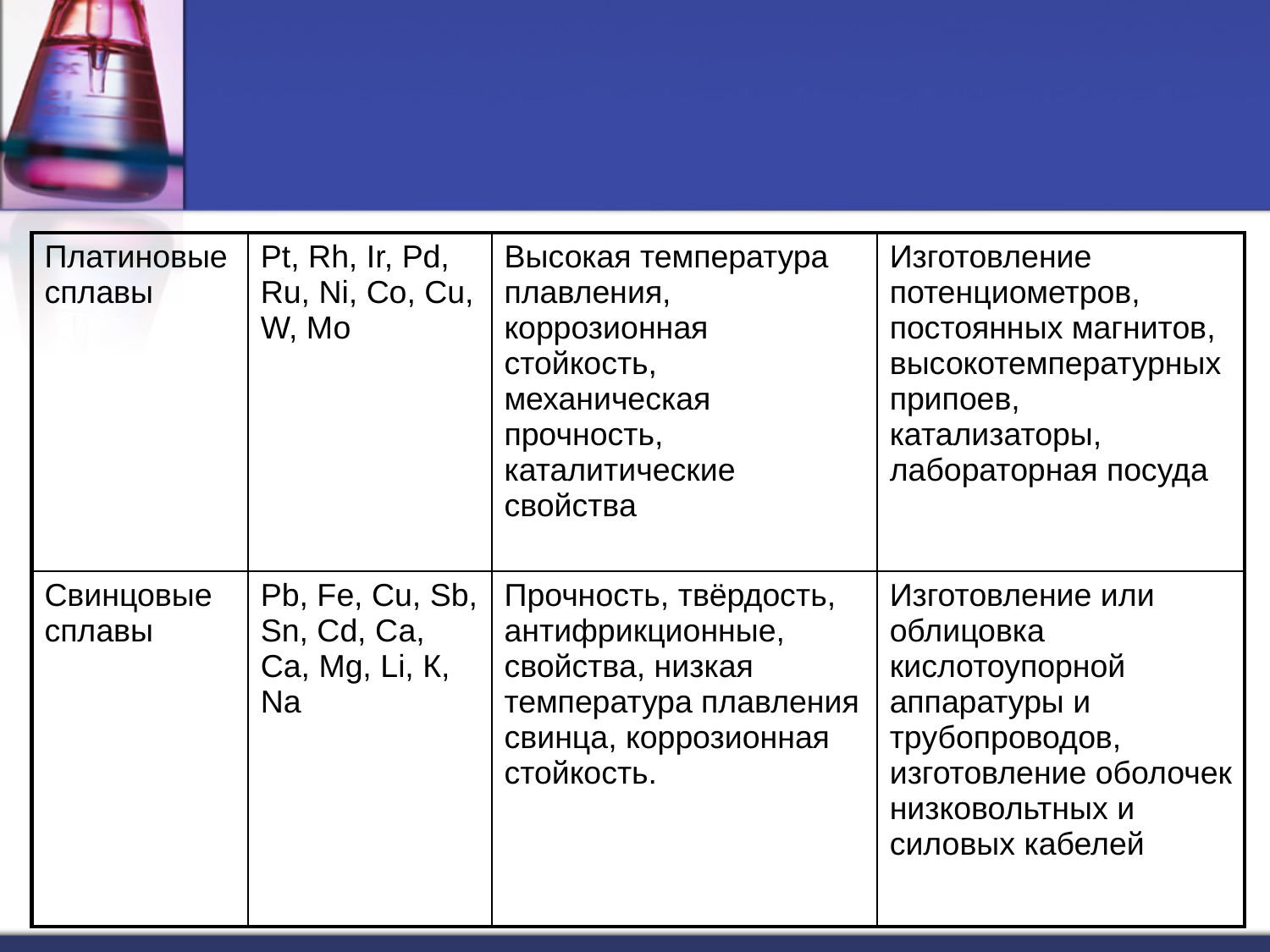

#
| Платиновые сплавы | Pt, Rh, Ir, Pd, Ru, Ni, Co, Cu, W, Мо | Высокая температура плавления, коррозионная стойкость, механическая прочность, каталитические свойства | Изготовление потенциометров, постоянных магнитов, высокотемпературных припоев, катализаторы, лабораторная посуда |
| --- | --- | --- | --- |
| Свинцовые сплавы | Pb, Fe, Cu, Sb, Sn, Cd, Са, Ca, Mg, Li, К, Na | Прочность, твёрдость, антифрикционные, свойства, низкая температура плавления свинца, коррозионная стойкость. | Изготовление или облицовка кислотоупорной аппаратуры и трубопроводов, изготовление оболочек низковольтных и силовых кабелей |